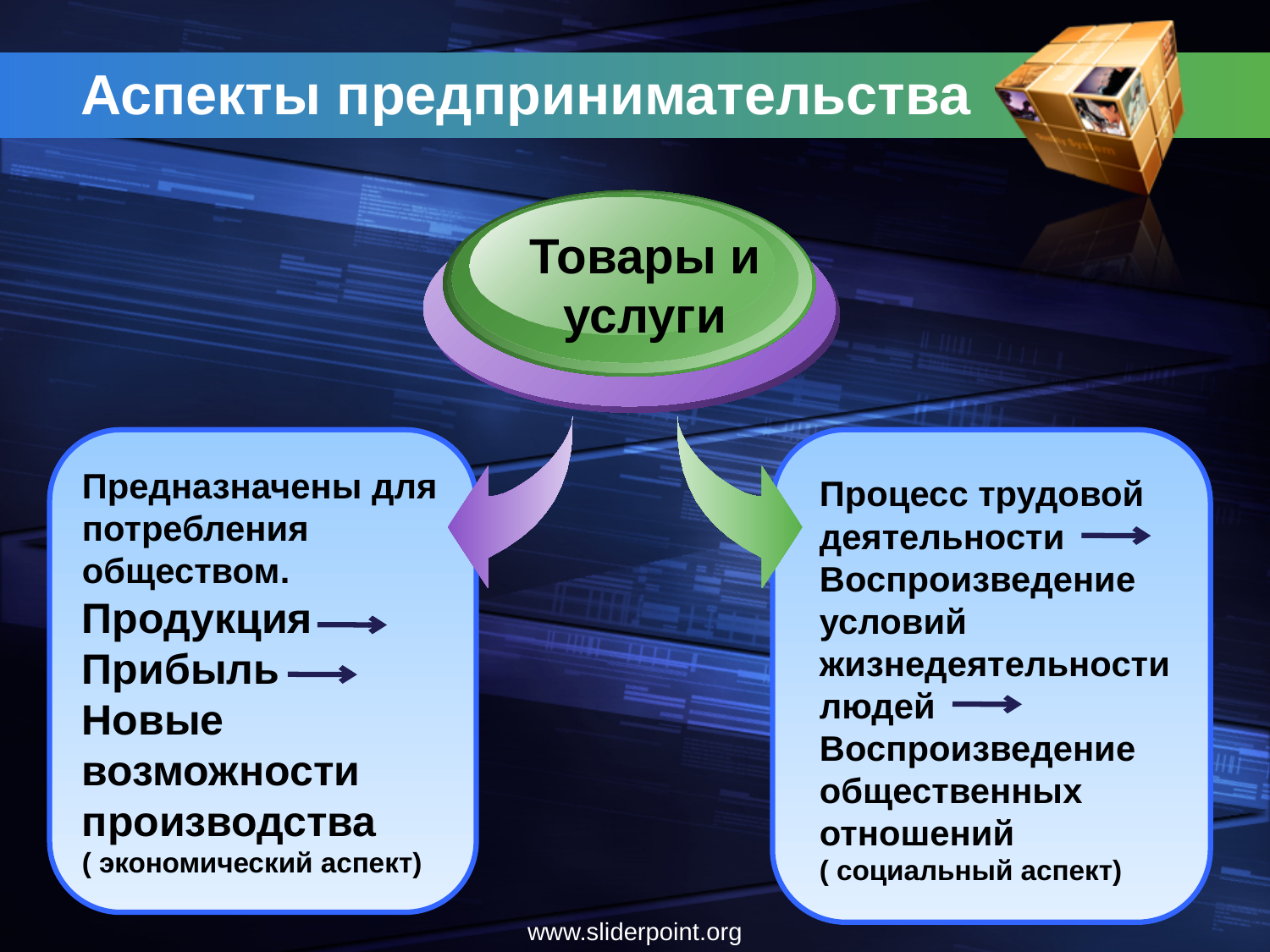

# Аспекты предпринимательства

Товары и услуги

Предназначены для потребления обществом.
Продукция
Прибыль
Новые возможности производства
( экономический аспект)
Процесс трудовой деятельности
Воспроизведение условий жизнедеятельности людей
Воспроизведение общественных отношений
( социальный аспект)

www.sliderpoint.org